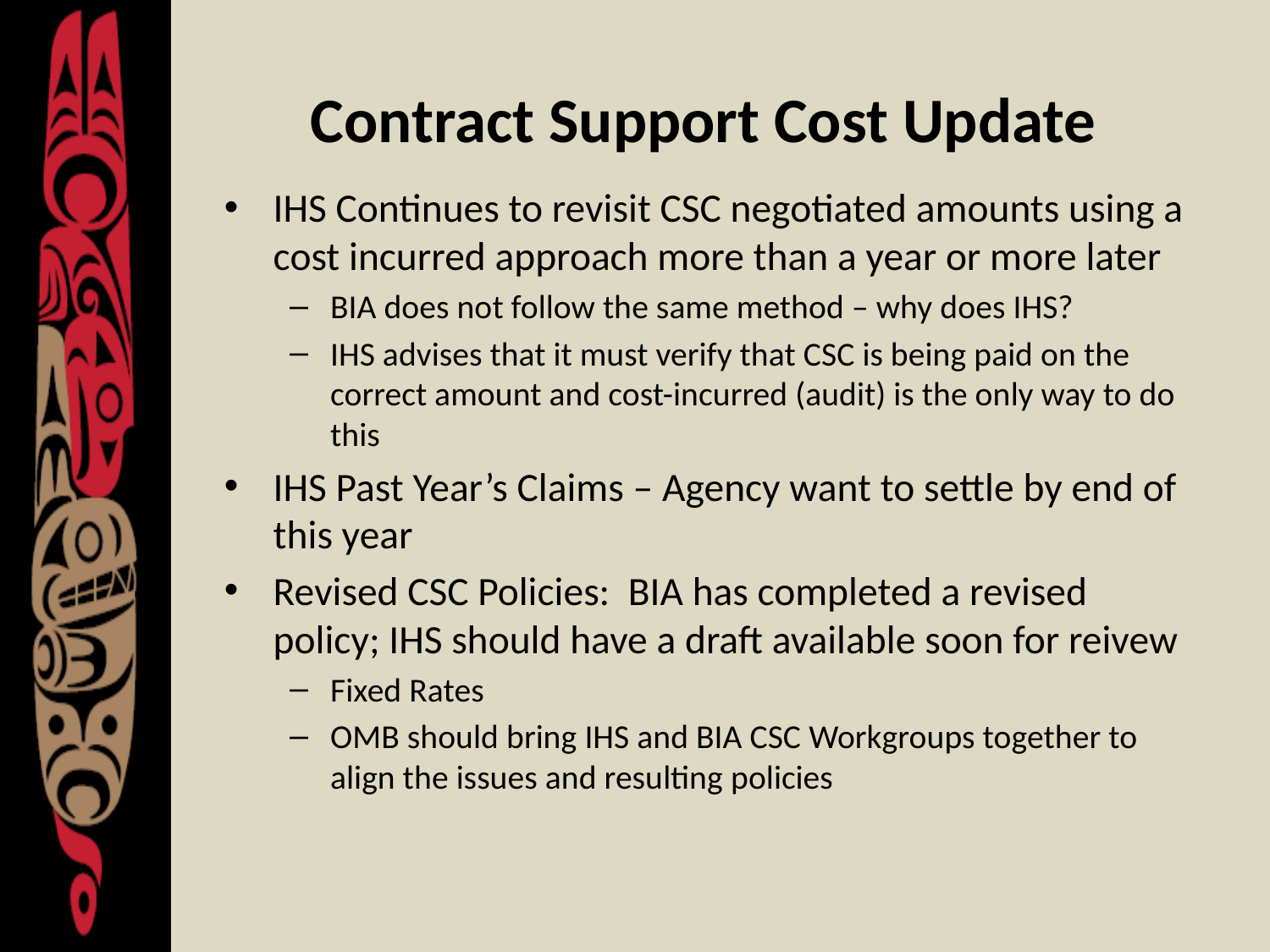

# Contract Support Cost Update
IHS Continues to revisit CSC negotiated amounts using a cost incurred approach more than a year or more later
BIA does not follow the same method – why does IHS?
IHS advises that it must verify that CSC is being paid on the correct amount and cost-incurred (audit) is the only way to do this
IHS Past Year’s Claims – Agency want to settle by end of this year
Revised CSC Policies:  BIA has completed a revised policy; IHS should have a draft available soon for reivew
Fixed Rates
OMB should bring IHS and BIA CSC Workgroups together to align the issues and resulting policies